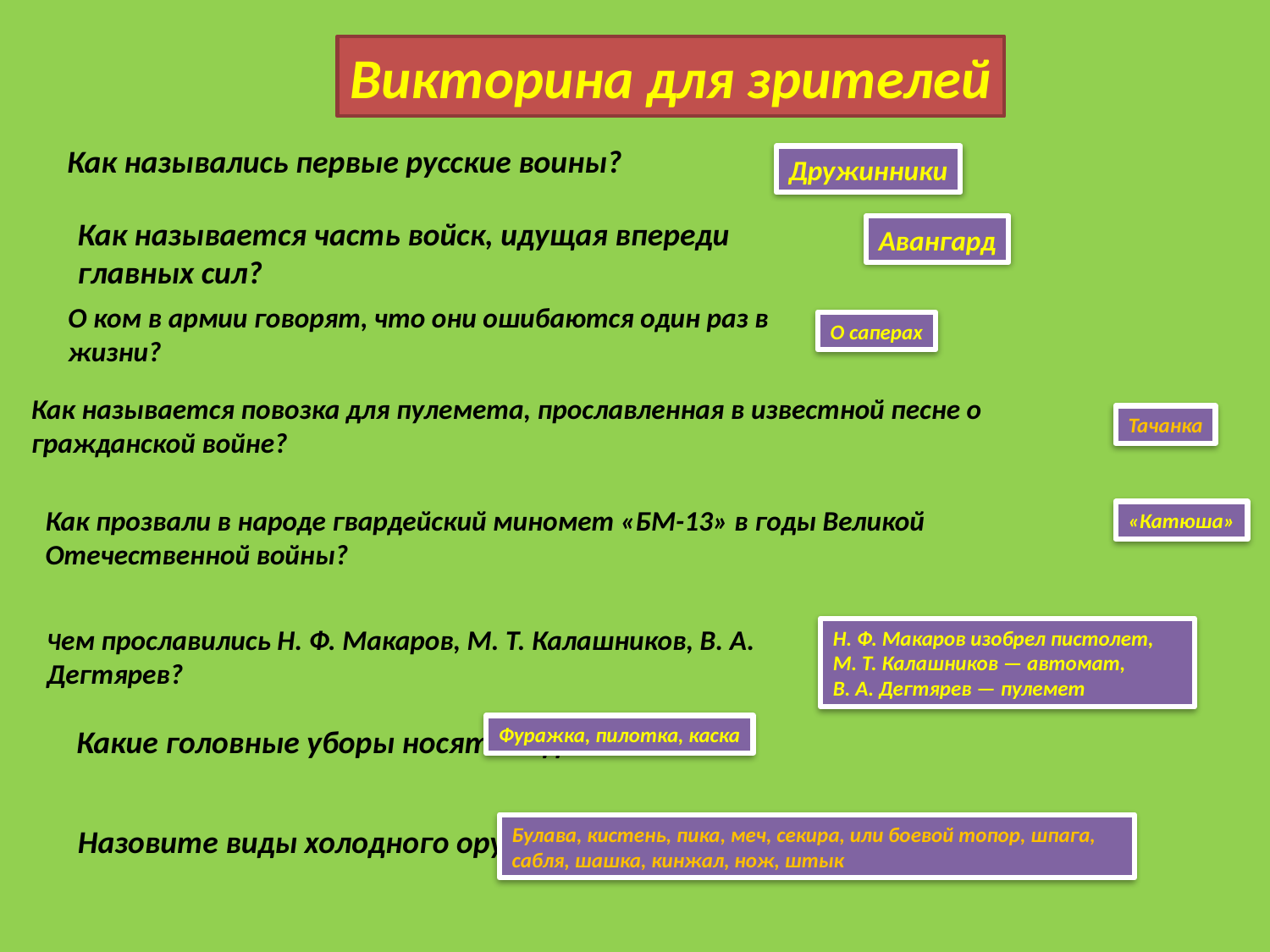

Викторина для зрителей
Как назывались первые русские воины?
Дружинники
Как называется часть войск, идущая впереди главных сил?
Авангард
О ком в армии говорят, что они ошибаются один раз в жизни?
О саперах
Как называется повозка для пулемета, прославленная в известной песне о гражданской войне?
Тачанка
Как прозвали в народе гвардейский миномет «БМ-13» в годы Великой Отечественной войны?
«Катюша»
Чем прославились Н. Ф. Макаров, М. Т. Калашников, В. А. Дегтярев?
Н. Ф. Макаров изобрел пистолет, М. Т. Калашников — автомат,
В. А. Дегтярев — пулемет
Фуражка, пилотка, каска
Какие головные уборы носят солдаты?
Булава, кистень, пика, меч, секира, или боевой топор, шпага, сабля, шашка, кинжал, нож, штык
Назовите виды холодного оружия. (11)